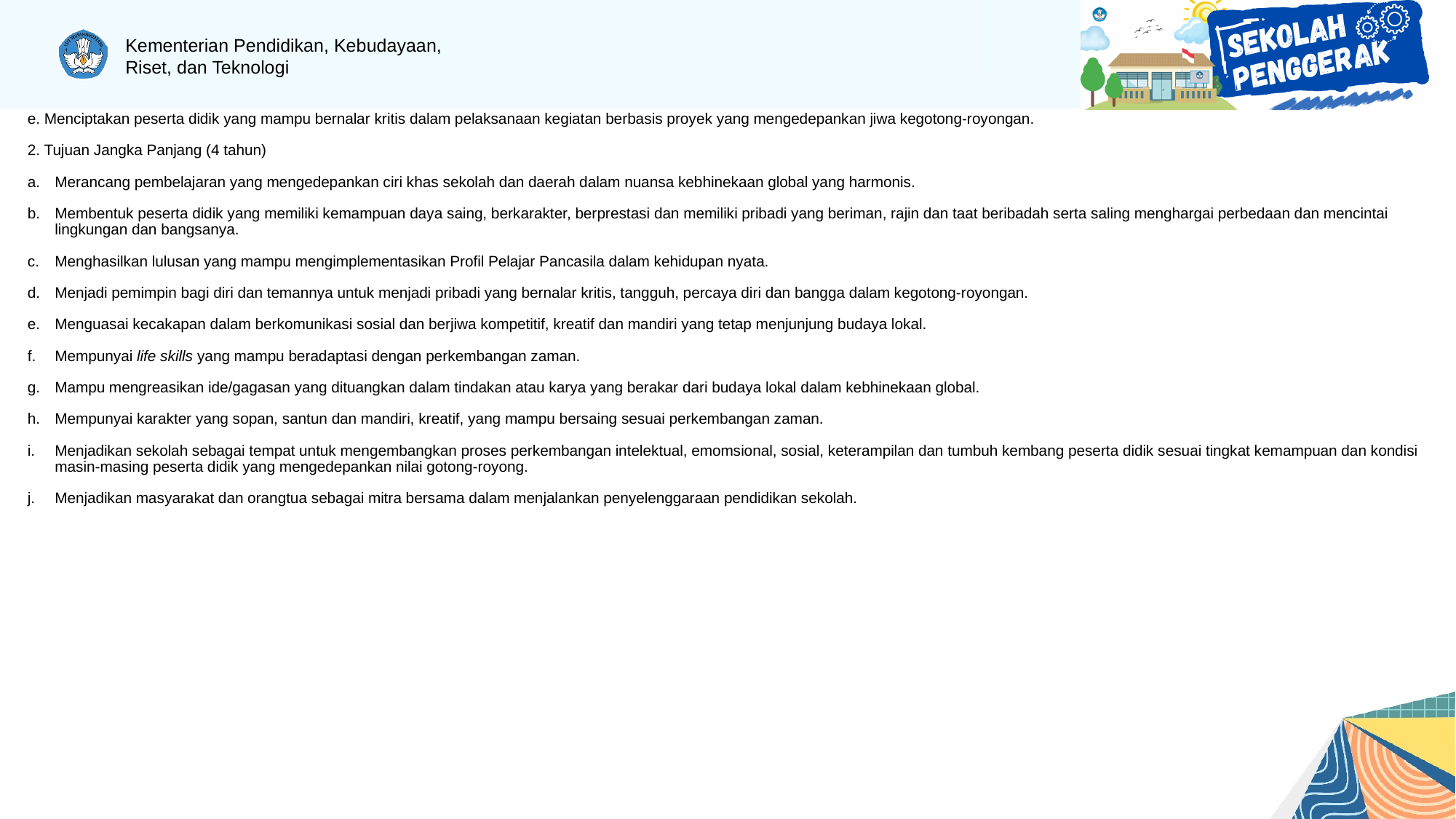

e. Menciptakan peserta didik yang mampu bernalar kritis dalam pelaksanaan kegiatan berbasis proyek yang mengedepankan jiwa kegotong-royongan.
2. Tujuan Jangka Panjang (4 tahun)
Merancang pembelajaran yang mengedepankan ciri khas sekolah dan daerah dalam nuansa kebhinekaan global yang harmonis.
Membentuk peserta didik yang memiliki kemampuan daya saing, berkarakter, berprestasi dan memiliki pribadi yang beriman, rajin dan taat beribadah serta saling menghargai perbedaan dan mencintai lingkungan dan bangsanya.
Menghasilkan lulusan yang mampu mengimplementasikan Profil Pelajar Pancasila dalam kehidupan nyata.
Menjadi pemimpin bagi diri dan temannya untuk menjadi pribadi yang bernalar kritis, tangguh, percaya diri dan bangga dalam kegotong-royongan.
Menguasai kecakapan dalam berkomunikasi sosial dan berjiwa kompetitif, kreatif dan mandiri yang tetap menjunjung budaya lokal.
Mempunyai life skills yang mampu beradaptasi dengan perkembangan zaman.
Mampu mengreasikan ide/gagasan yang dituangkan dalam tindakan atau karya yang berakar dari budaya lokal dalam kebhinekaan global.
Mempunyai karakter yang sopan, santun dan mandiri, kreatif, yang mampu bersaing sesuai perkembangan zaman.
Menjadikan sekolah sebagai tempat untuk mengembangkan proses perkembangan intelektual, emomsional, sosial, keterampilan dan tumbuh kembang peserta didik sesuai tingkat kemampuan dan kondisi masin-masing peserta didik yang mengedepankan nilai gotong-royong.
Menjadikan masyarakat dan orangtua sebagai mitra bersama dalam menjalankan penyelenggaraan pendidikan sekolah.